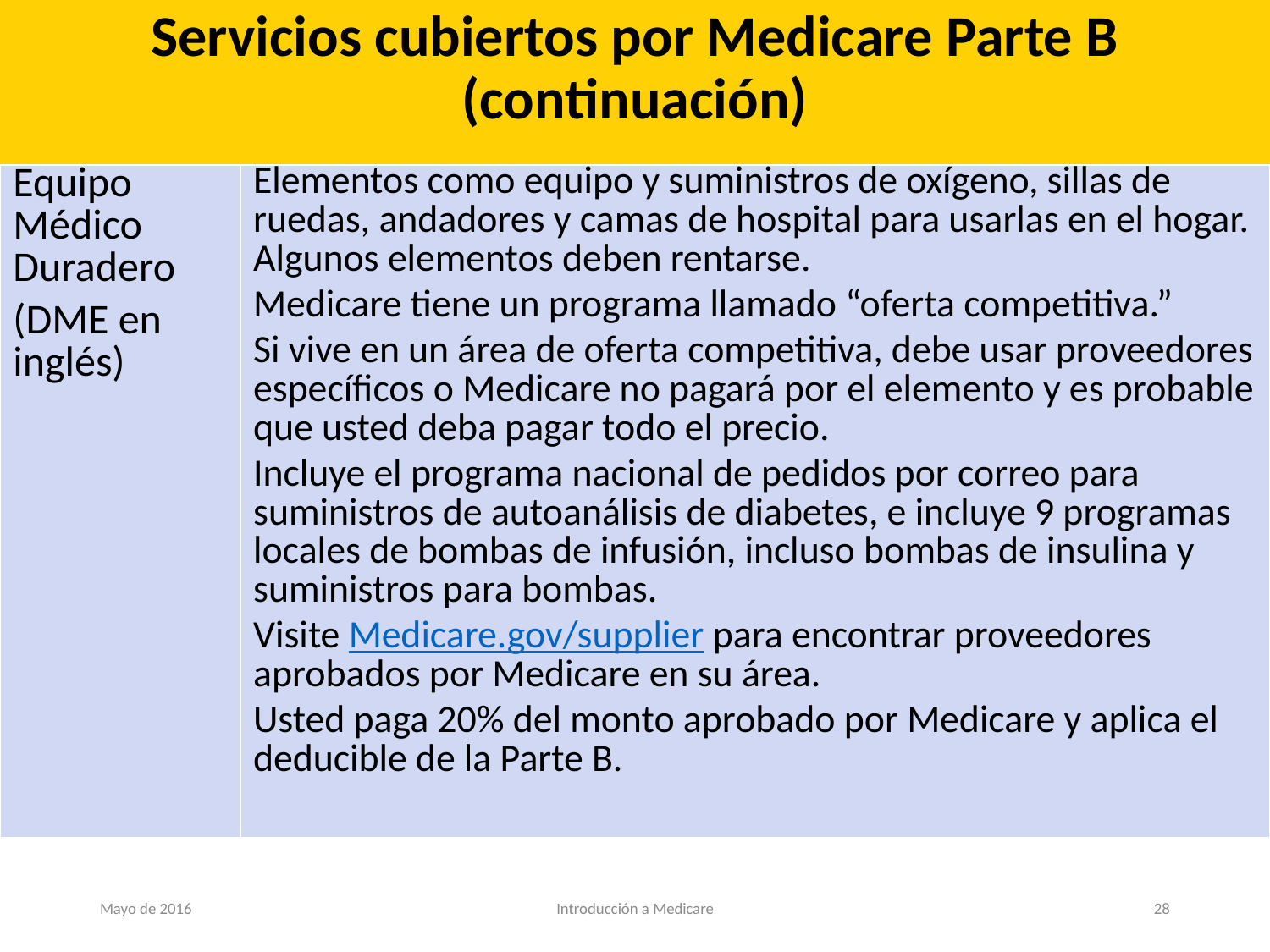

# Servicios cubiertos por Medicare Parte B (continuación)
| Equipo Médico Duradero (DME en inglés) | Elementos como equipo y suministros de oxígeno, sillas de ruedas, andadores y camas de hospital para usarlas en el hogar. Algunos elementos deben rentarse. Medicare tiene un programa llamado “oferta competitiva.” Si vive en un área de oferta competitiva, debe usar proveedores específicos o Medicare no pagará por el elemento y es probable que usted deba pagar todo el precio. Incluye el programa nacional de pedidos por correo para suministros de autoanálisis de diabetes, e incluye 9 programas locales de bombas de infusión, incluso bombas de insulina y suministros para bombas. Visite Medicare.gov/supplier para encontrar proveedores aprobados por Medicare en su área. Usted paga 20% del monto aprobado por Medicare y aplica el deducible de la Parte B. |
| --- | --- |
Mayo de 2016
Introducción a Medicare
28